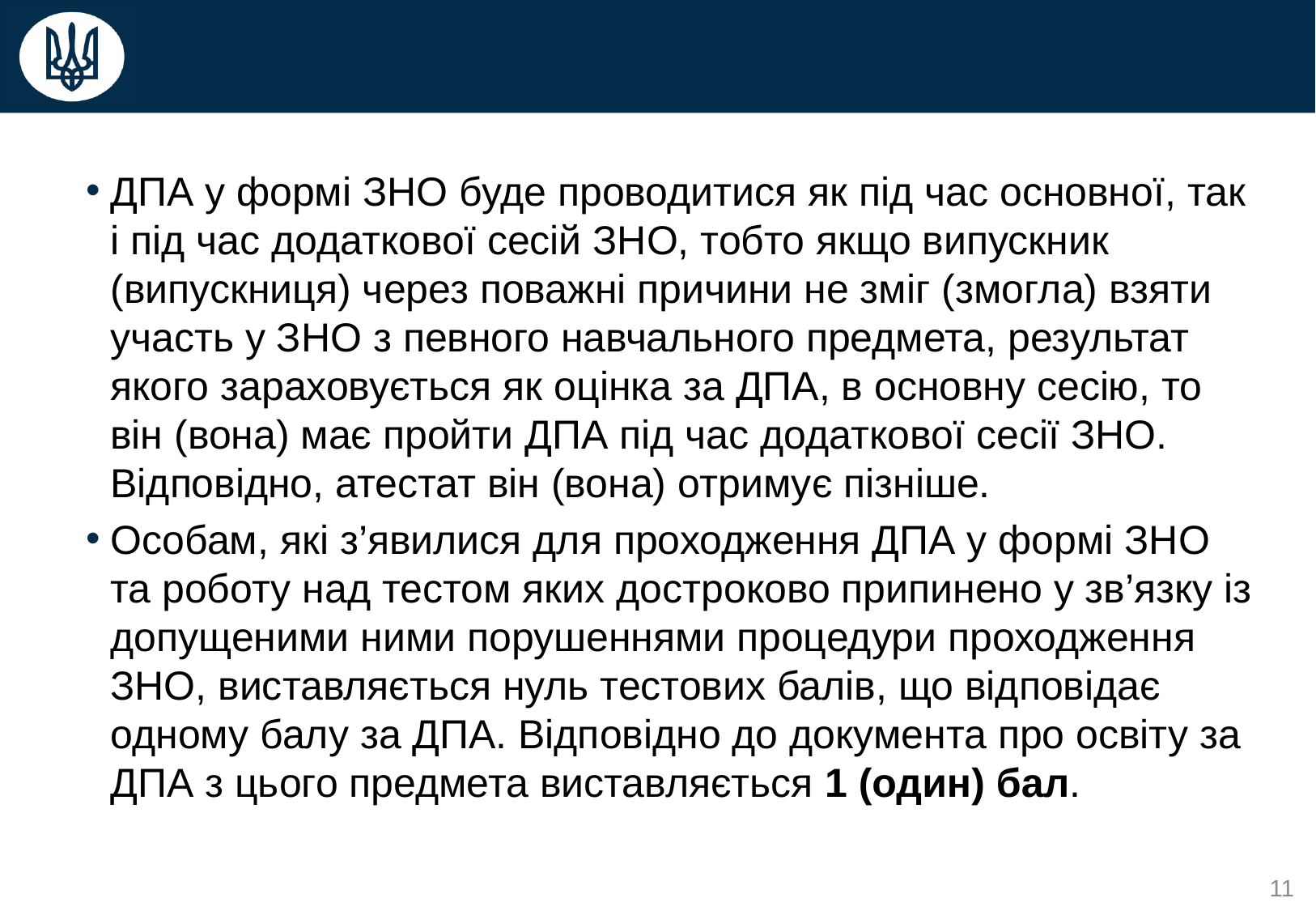

ДПА у формі ЗНО буде проводитися як під час основної, так і під час додаткової сесій ЗНО, тобто якщо випускник (випускниця) через поважні причини не зміг (змогла) взяти участь у ЗНО з певного навчального предмета, результат якого зараховується як оцінка за ДПА, в основну сесію, то він (вона) має пройти ДПА під час додаткової сесії ЗНО. Відповідно, атестат він (вона) отримує пізніше.
Особам, які з’явилися для проходження ДПА у формі ЗНО та роботу над тестом яких достроково припинено у зв’язку із допущеними ними порушеннями процедури проходження ЗНО, виставляється нуль тестових балів, що відповідає одному балу за ДПА. Відповідно до документа про освіту за ДПА з цього предмета виставляється 1 (один) бал.

11